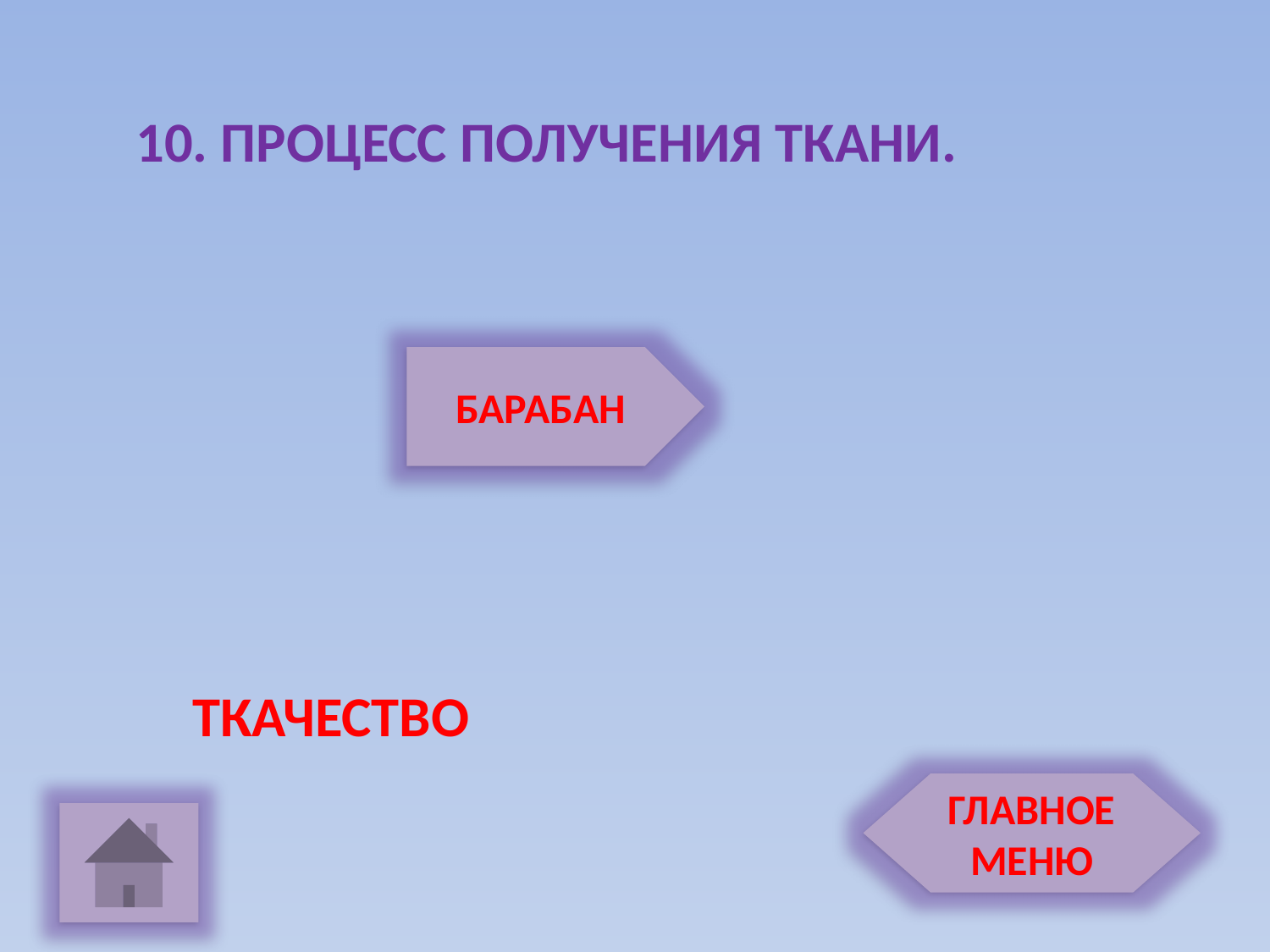

10. ПРОЦЕСС ПОЛУЧЕНИЯ ТКАНИ.
БАРАБАН
ТКАЧЕСТВО
ГЛАВНОЕ МЕНЮ